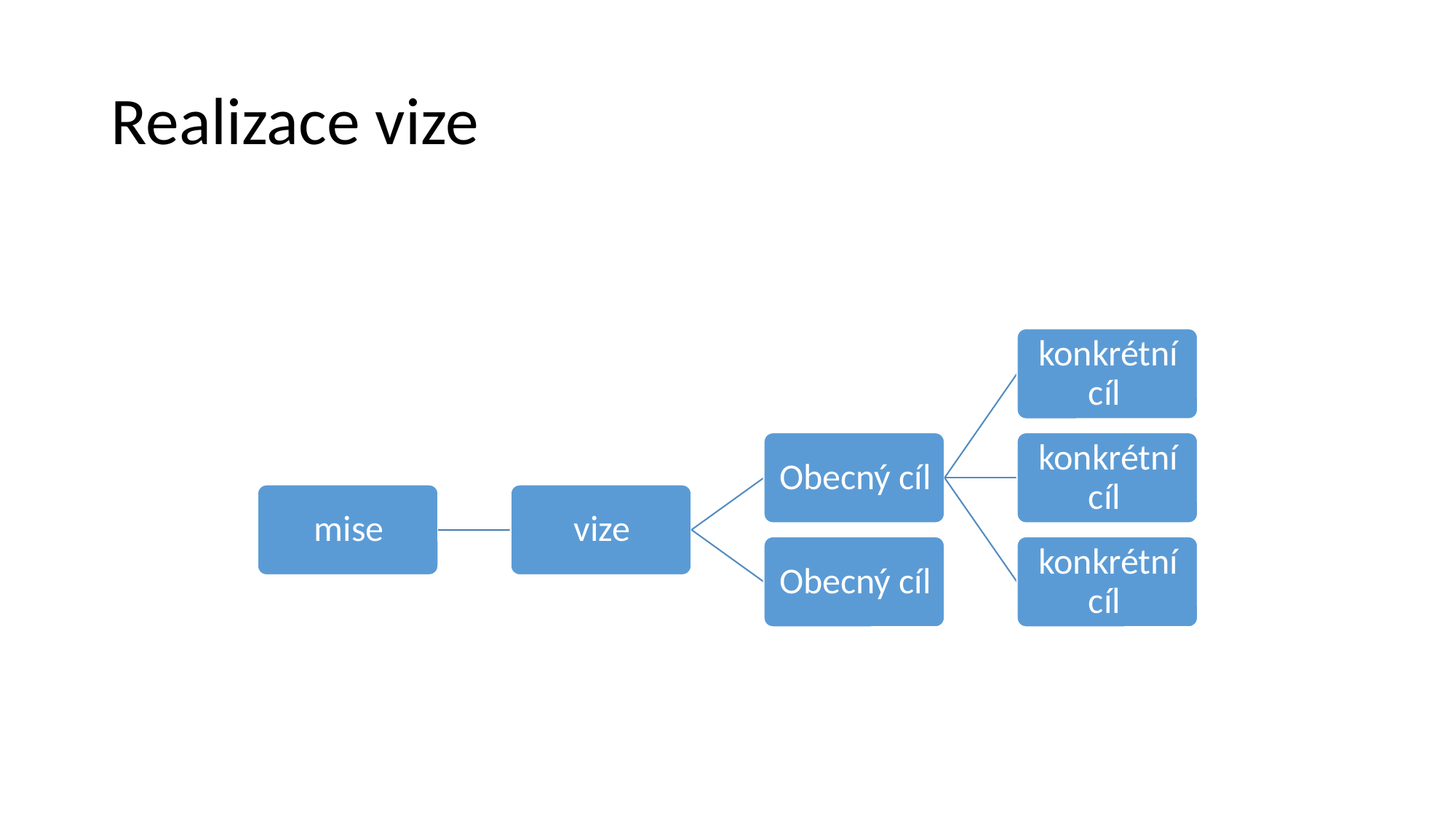

# Realizace vize
mise

vize

Obecný cíl

konkrétní cíl

konkrétní cíl

konkrétní cíl

Obecný cíl